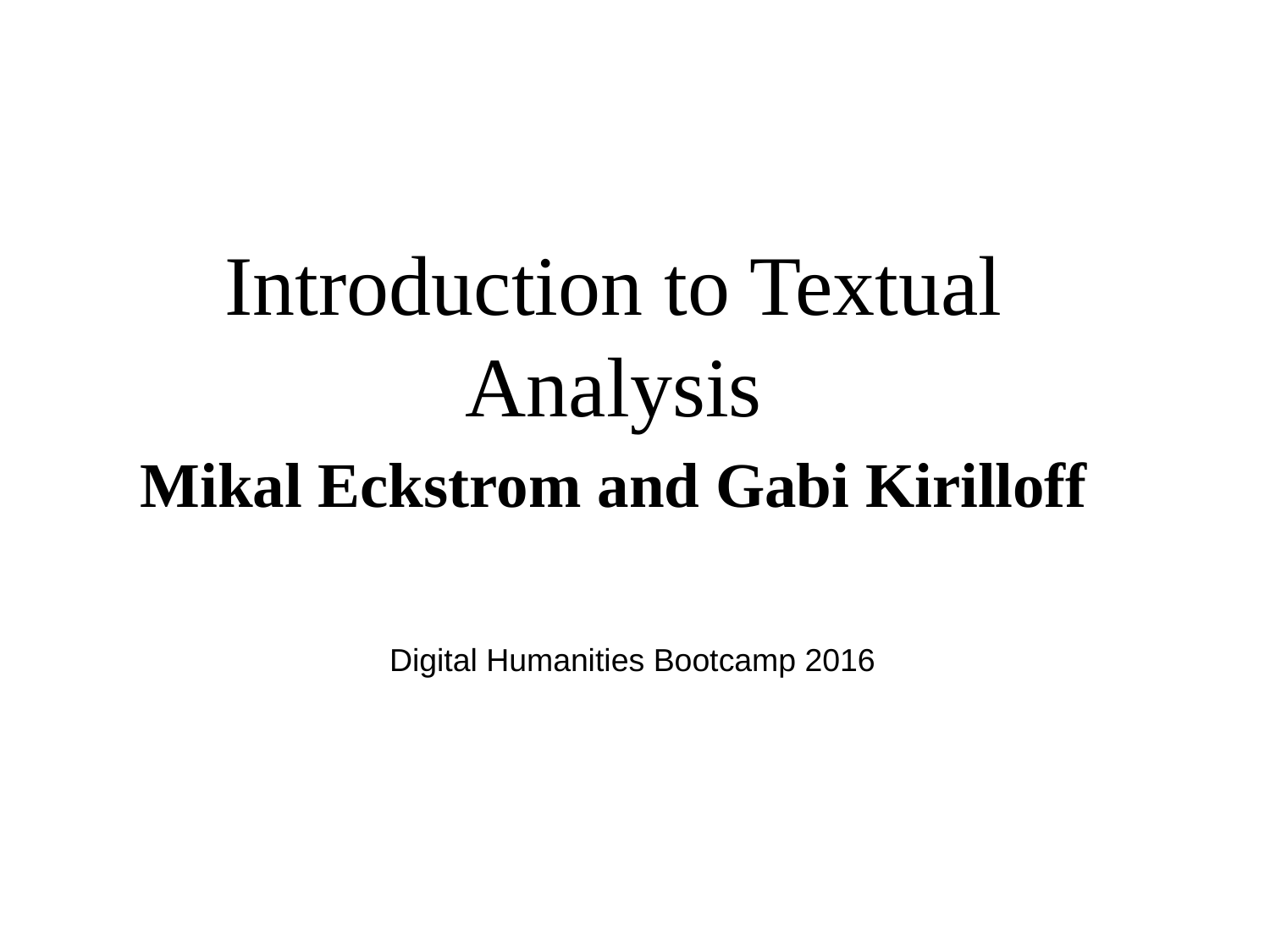

# Introduction to Textual Analysis
Mikal Eckstrom and Gabi Kirilloff
Digital Humanities Bootcamp 2016